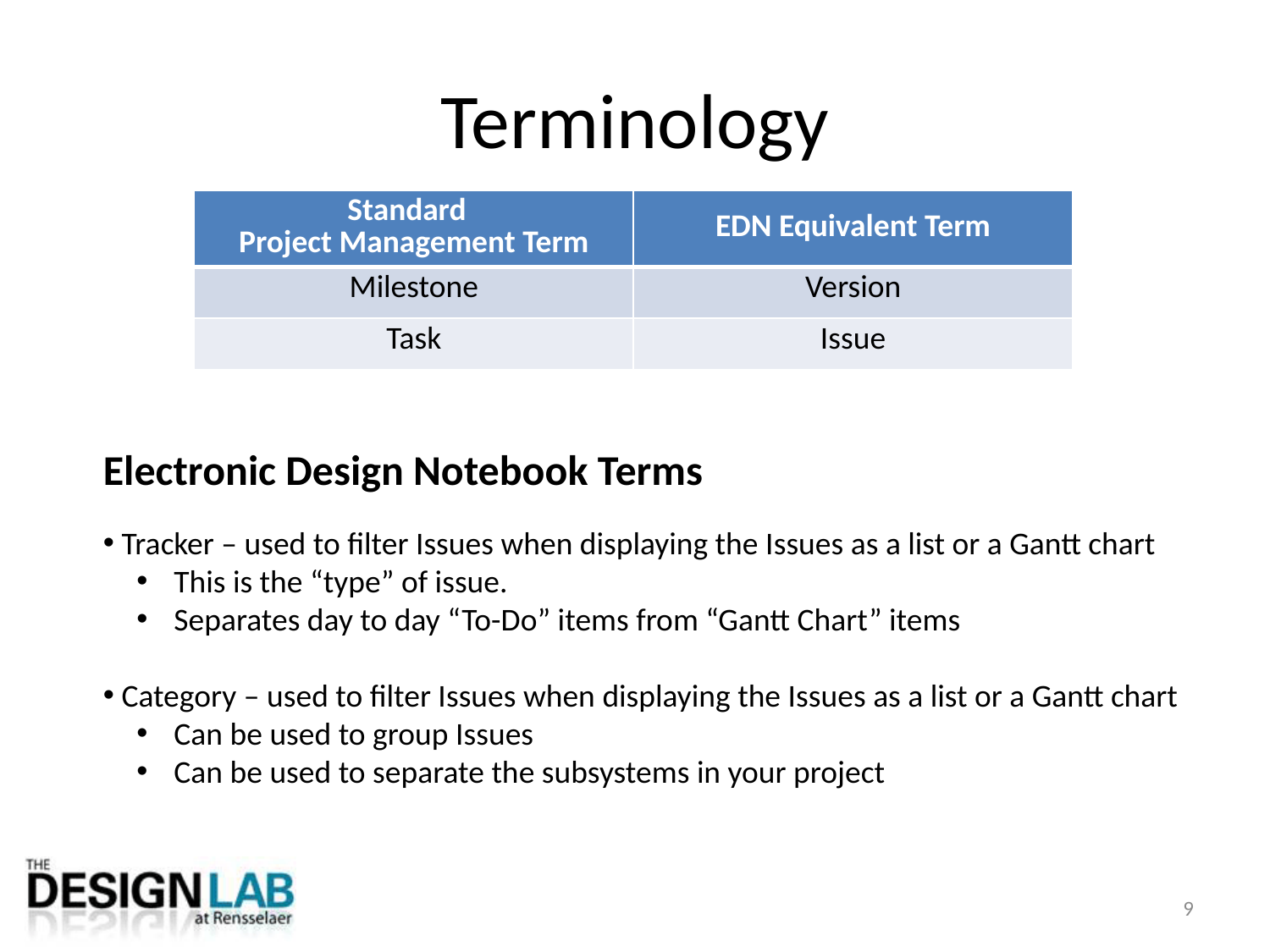

# Terminology
| Standard Project Management Term | EDN Equivalent Term |
| --- | --- |
| Milestone | Version |
| Task | Issue |
Electronic Design Notebook Terms

 Tracker – used to filter Issues when displaying the Issues as a list or a Gantt chart
 This is the “type” of issue.
 Separates day to day “To-Do” items from “Gantt Chart” items

 Category – used to filter Issues when displaying the Issues as a list or a Gantt chart
 Can be used to group Issues
 Can be used to separate the subsystems in your project
9